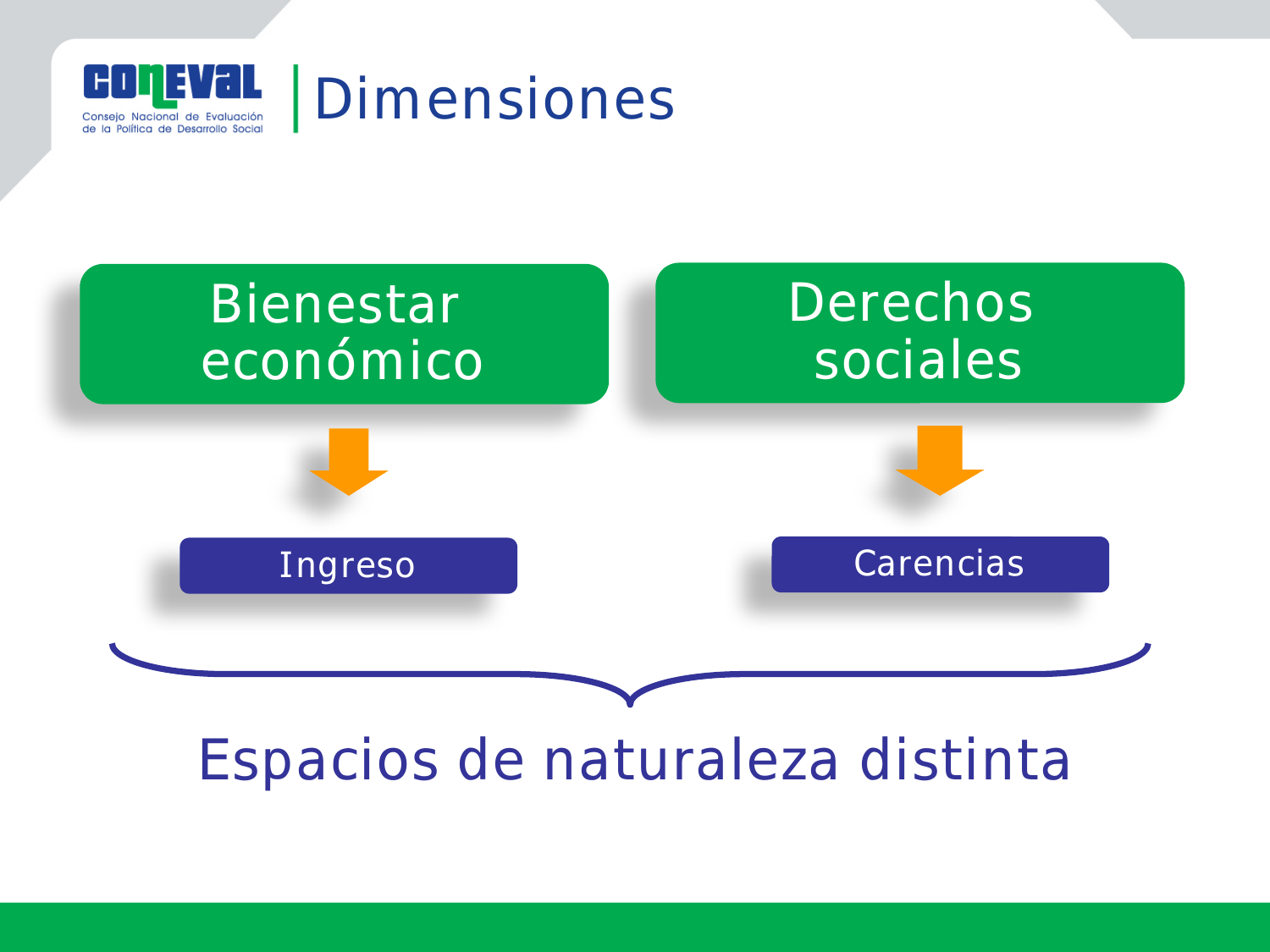

Dimensiones

Derechos
sociales
Bienestar
económico

Carencias
Ingreso
Espacios de naturaleza distinta